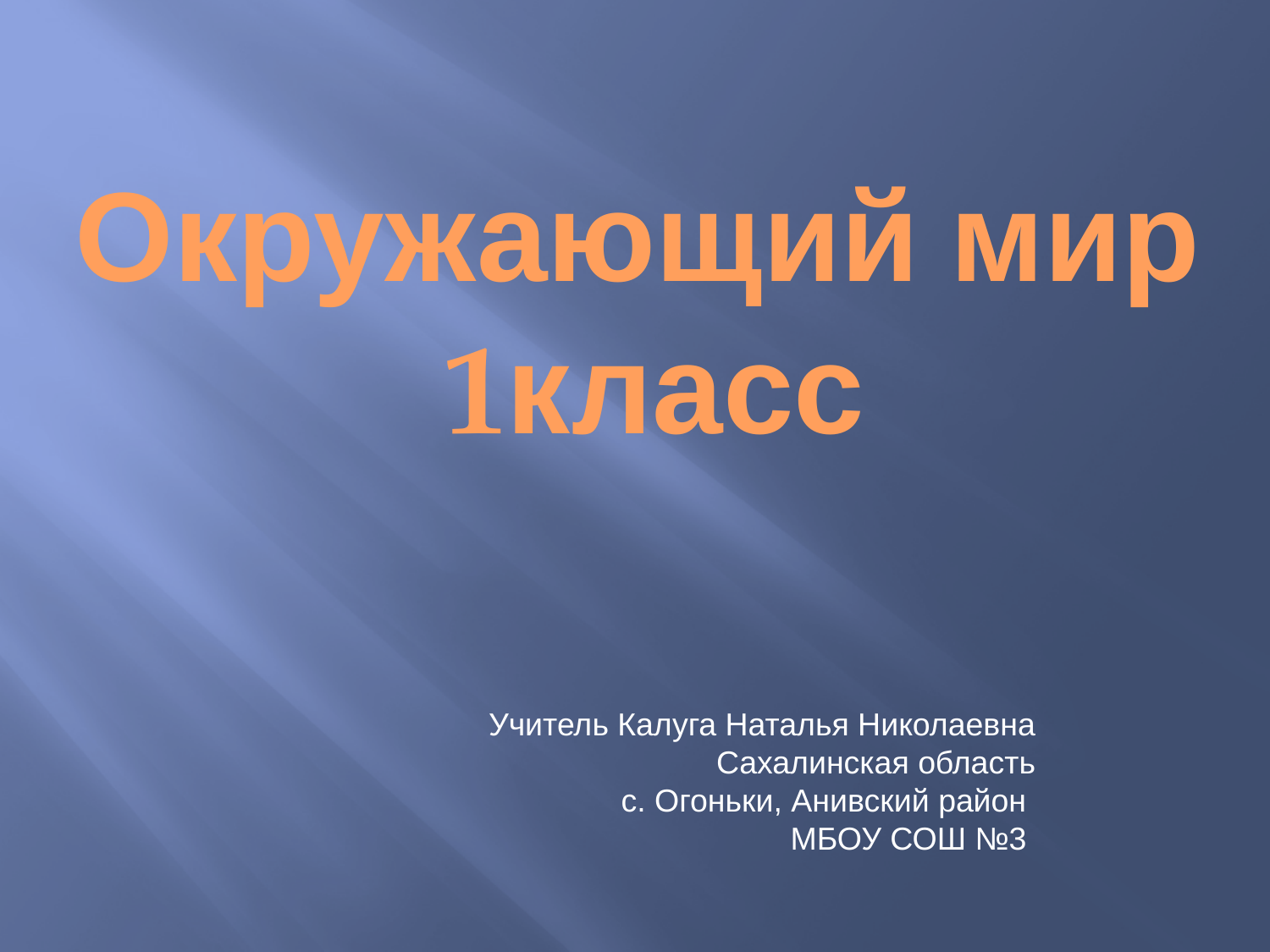

Окружающий мир
1класс

Учитель Калуга Наталья Николаевна
Сахалинская область
с. Огоньки, Анивский район
МБОУ СОШ №3